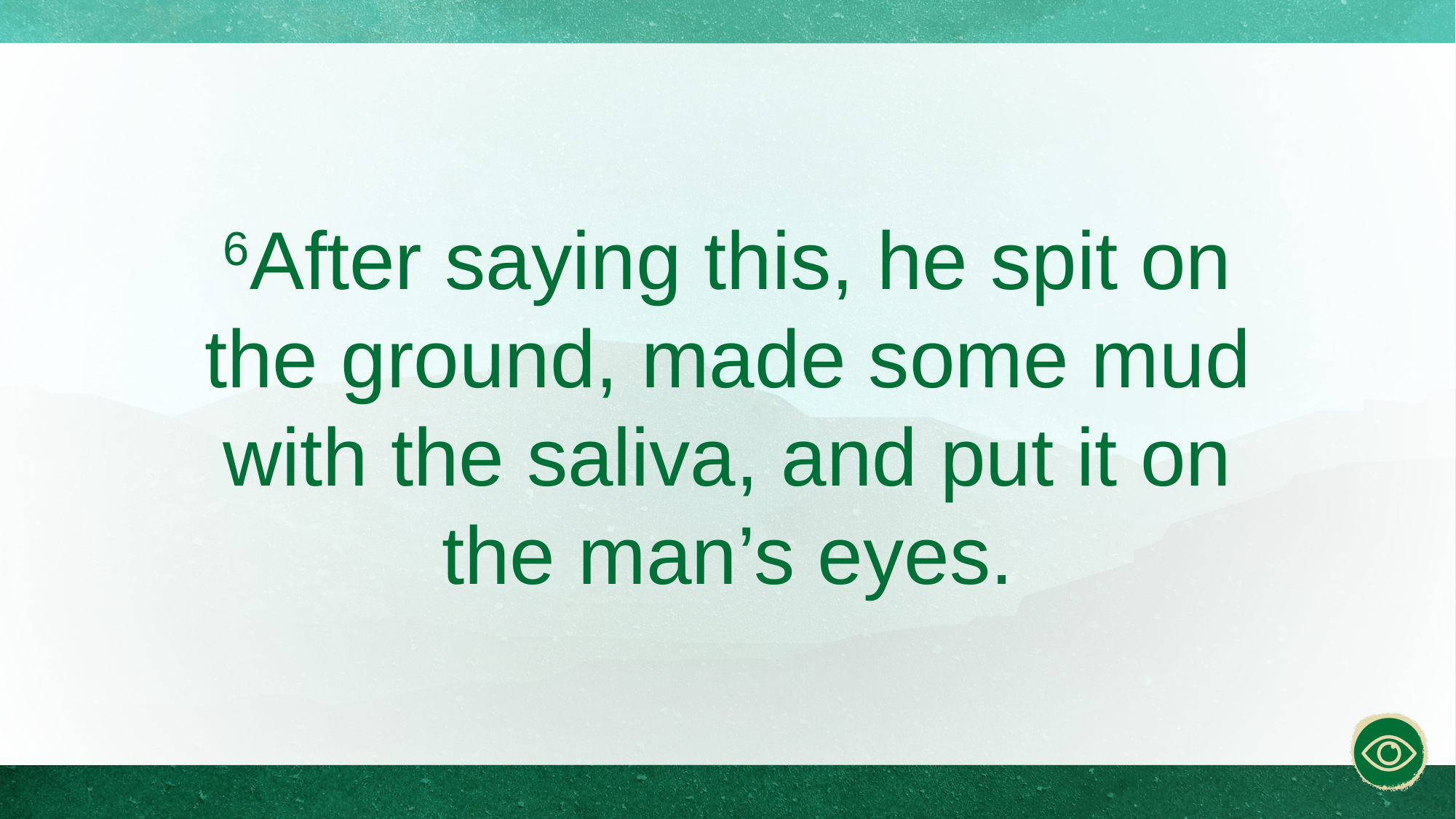

6After saying this, he spit on the ground, made some mud with the saliva, and put it on the man’s eyes.